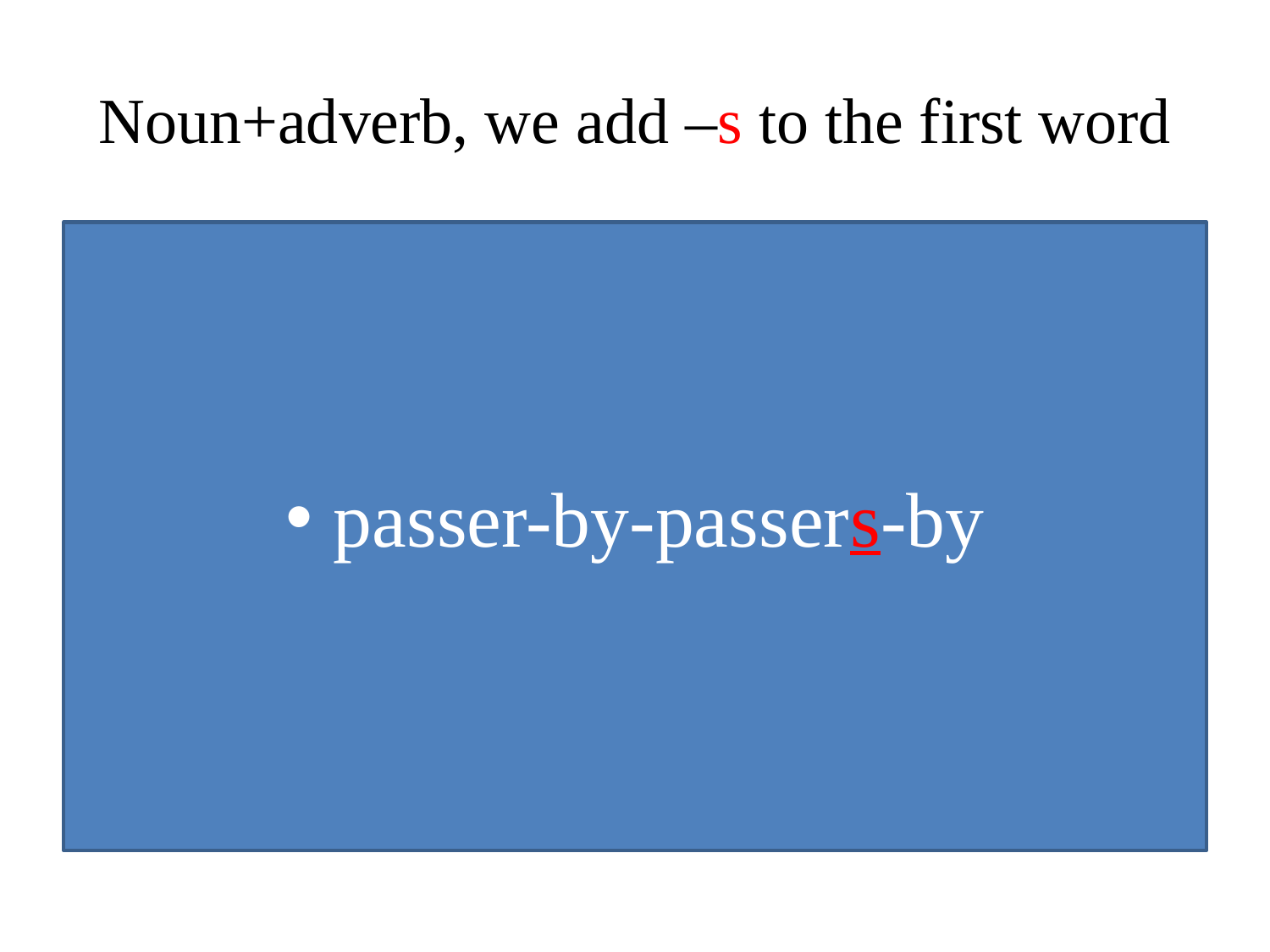

# Noun+adverb, we add –s to the first word

passer-by-passers-by